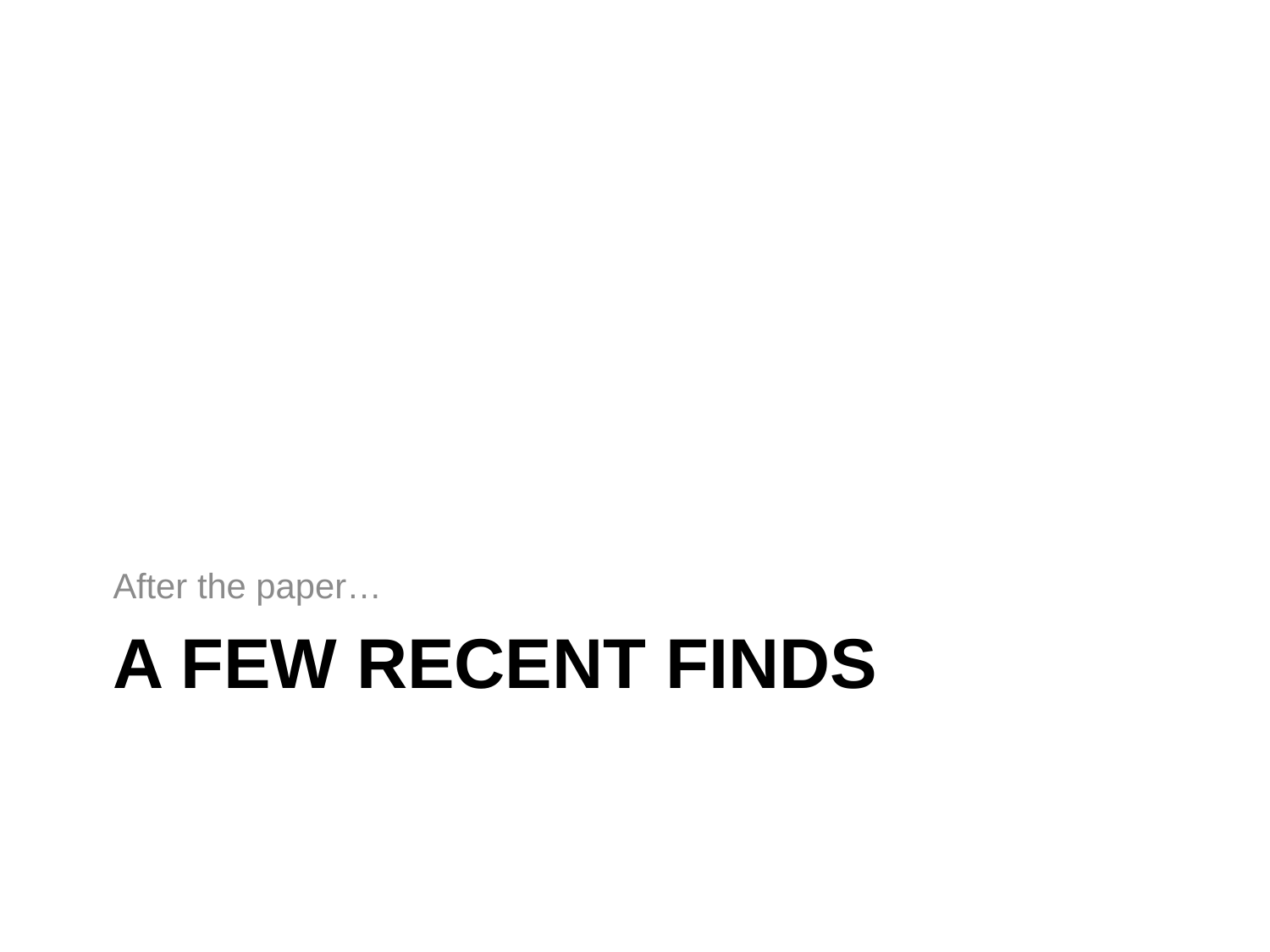

After the paper…
# A few recent finds